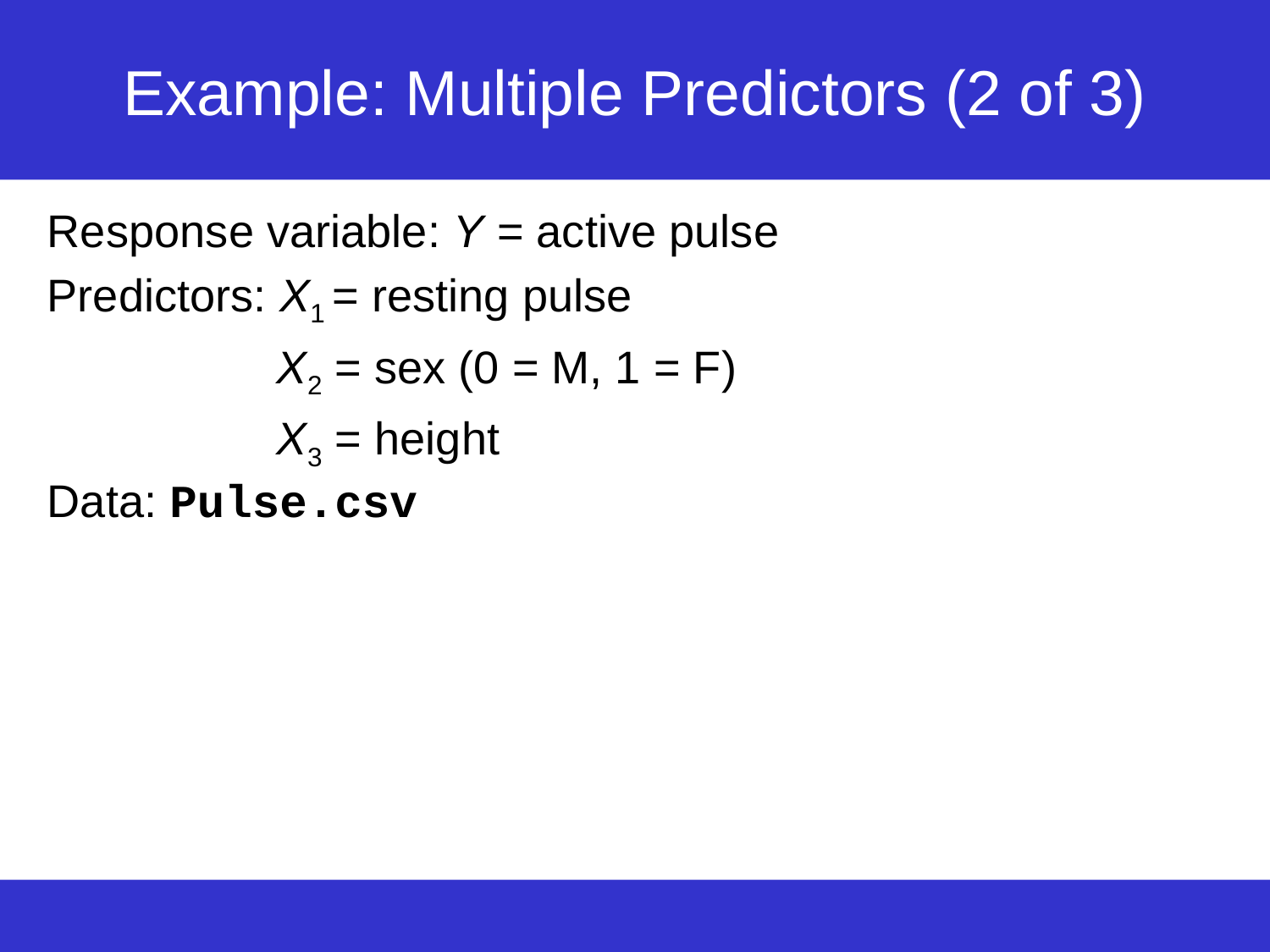

# Example: Multiple Predictors (2 of 3)
Response variable: Y = active pulse
Predictors: X1 = resting pulse
X2 = sex (0 = M, 1 = F)
X3 = height
Data: Pulse.csv